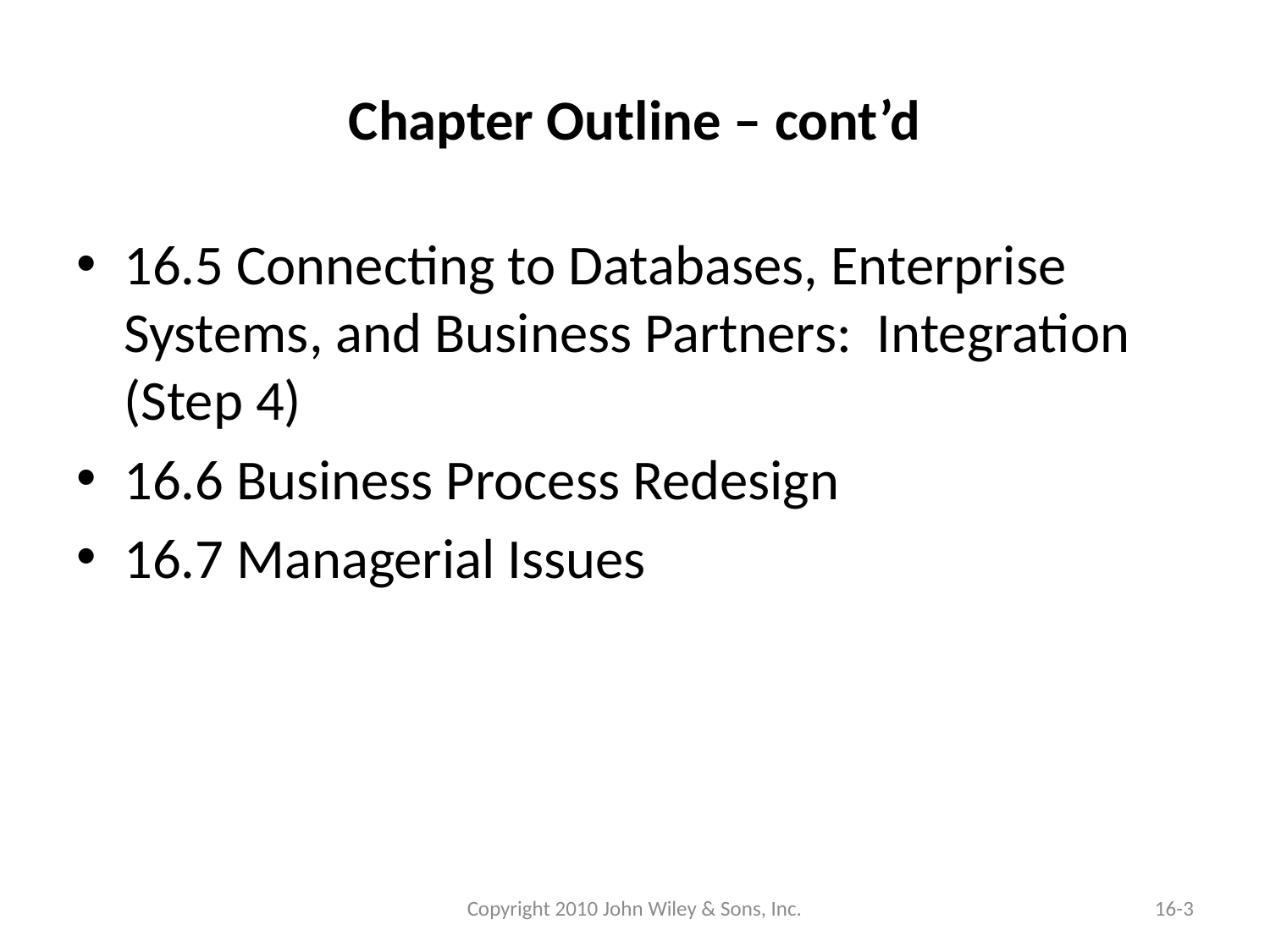

# Chapter Outline – cont’d
16.5 Connecting to Databases, Enterprise Systems, and Business Partners:  Integration (Step 4)
16.6 Business Process Redesign
16.7 Managerial Issues
Copyright 2010 John Wiley & Sons, Inc.
16-3